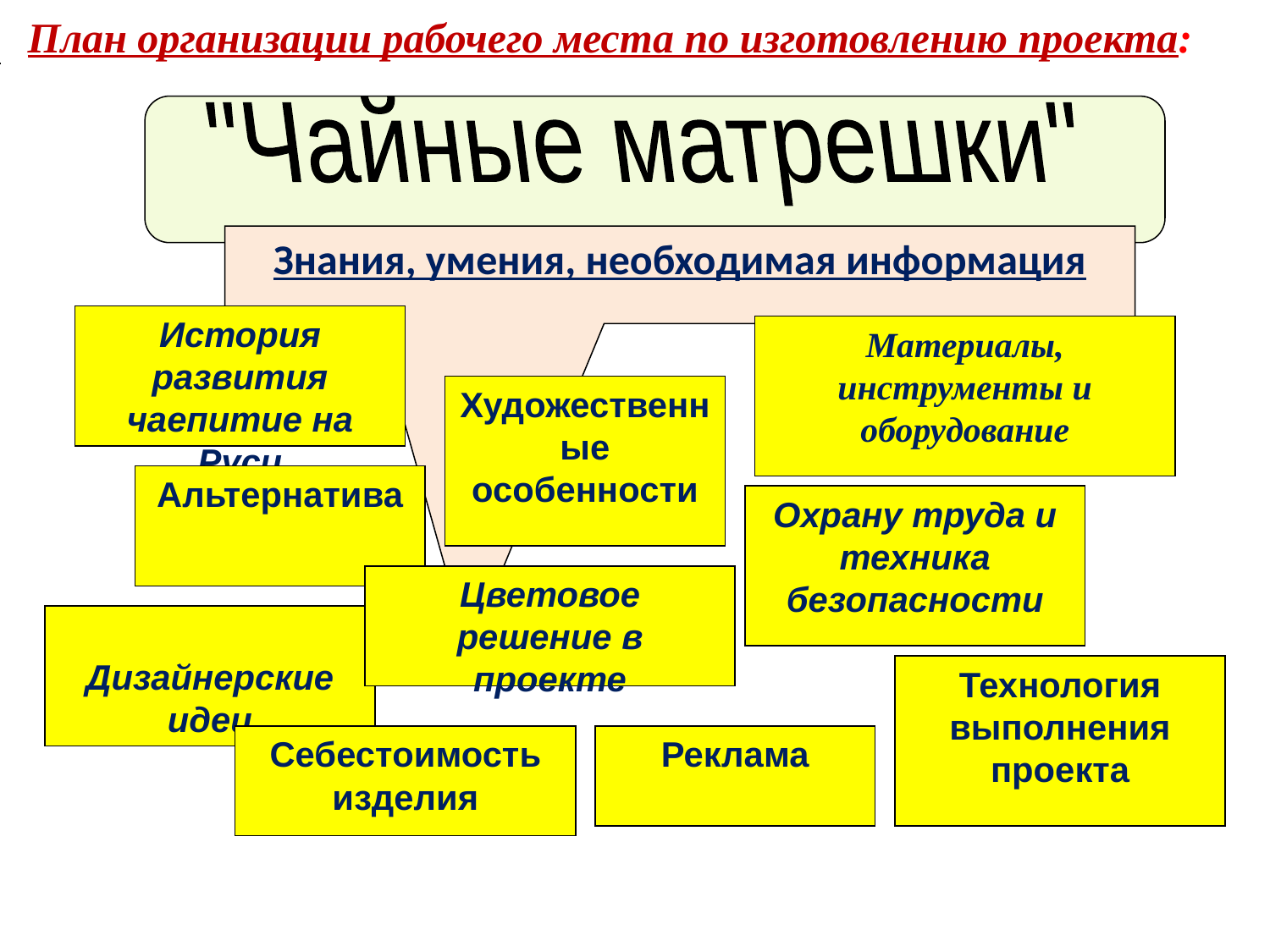

План организации рабочего места по изготовлению проекта:

"Чайные матрешки"
"Чайные матрешки"
Знания, умения, необходимая информация

История развития чаепитие на Руси

Материалы, инструменты и оборудование

Художественные особенности

Альтернатива

Охрану труда и техника безопасности

Цветовое решение в проекте

Дизайнерские идеи
Технология выполнения проекта

Себестоимость изделия

Реклама